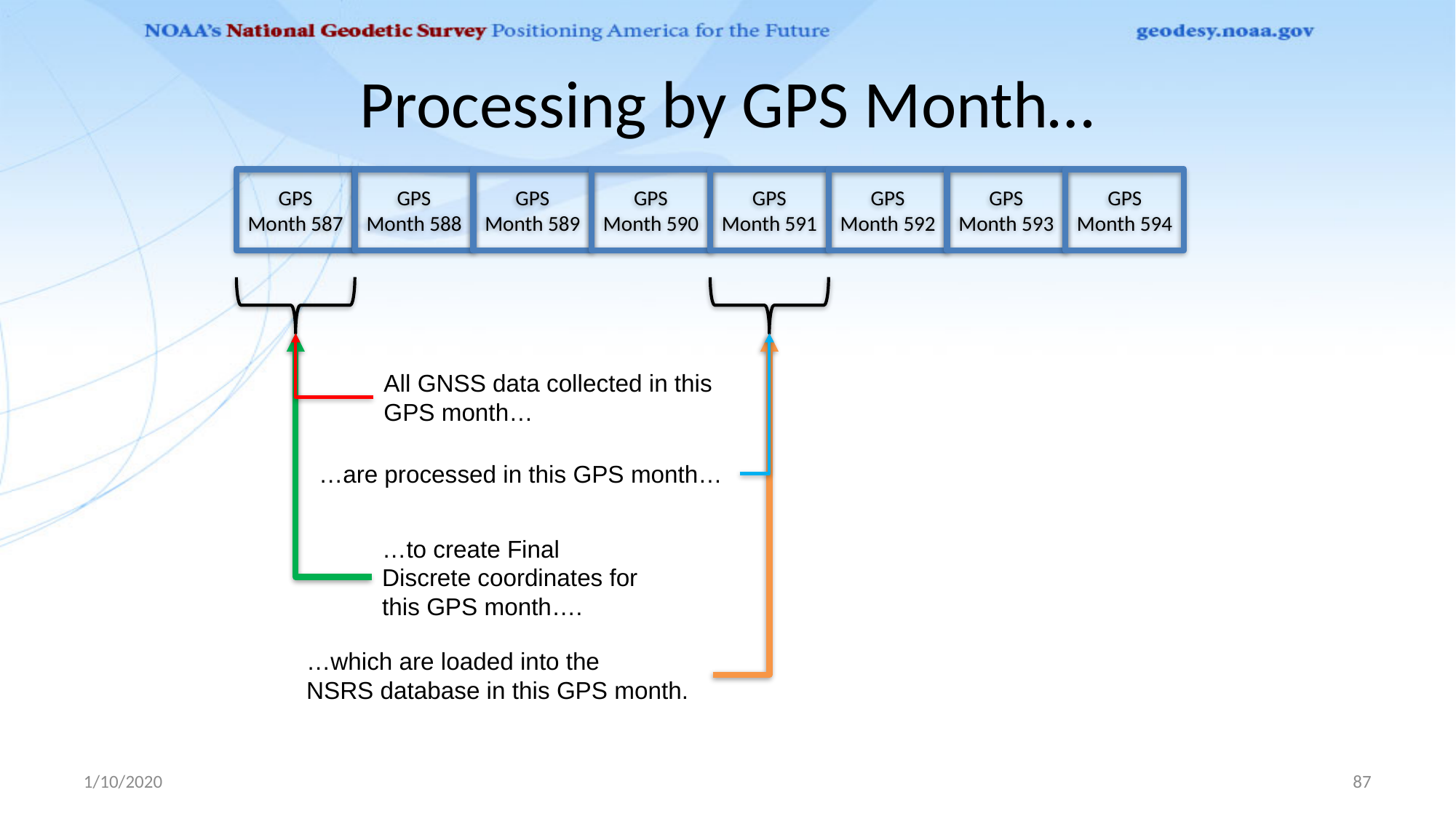

# Processing by GPS Month…
GPS Month 594
GPS Month 590
GPS Month 593
GPS Month 589
GPS Month 592
GPS Month 588
GPS Month 591
GPS Month 587

All GNSS data collected in this
GPS month…
…are processed in this GPS month…
…to create Final Discrete coordinates for
this GPS month….
…which are loaded into the
NSRS database in this GPS month.
1/10/2020
87